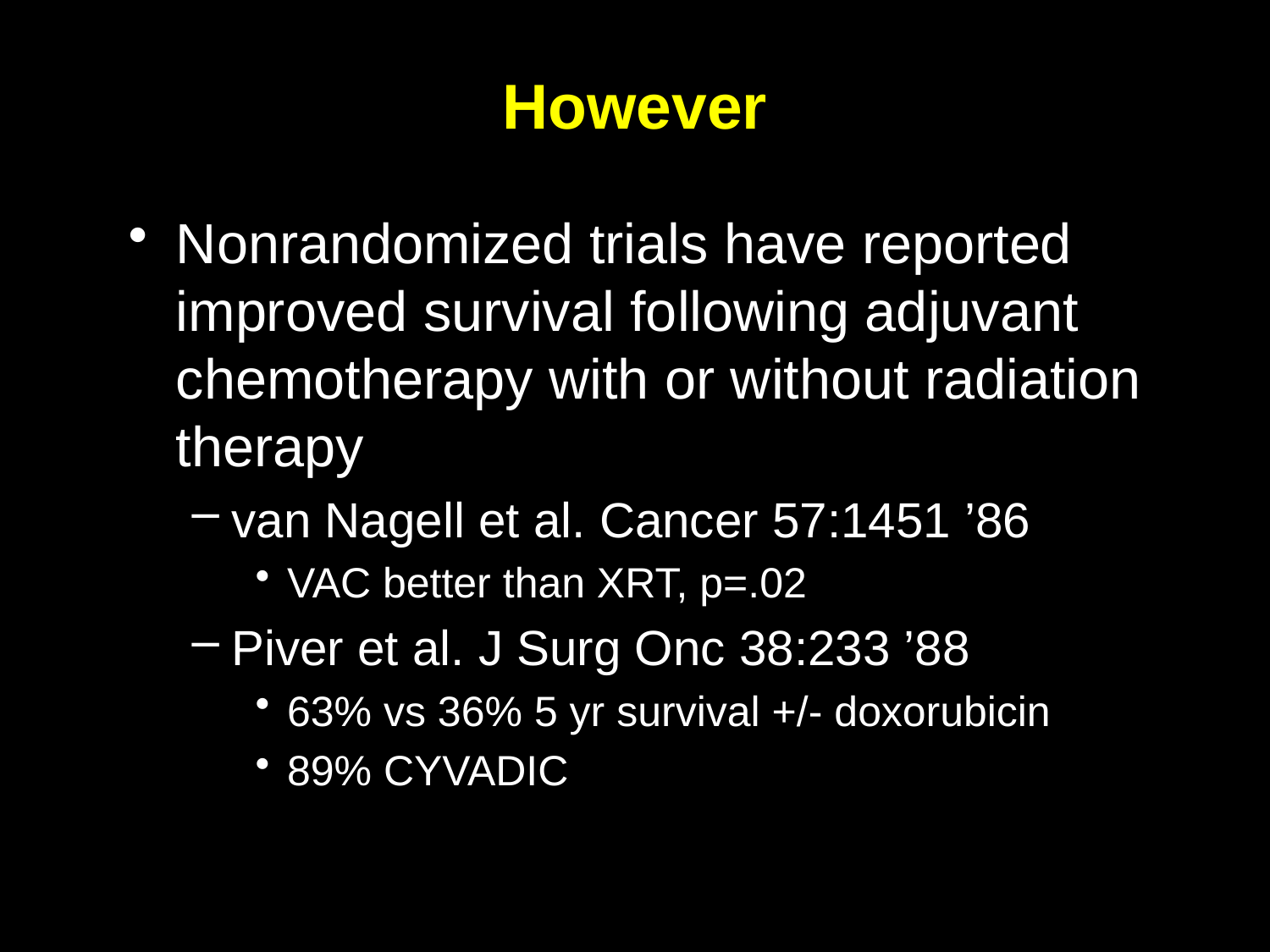

# However
Nonrandomized trials have reported improved survival following adjuvant chemotherapy with or without radiation therapy
van Nagell et al. Cancer 57:1451 ’86
VAC better than XRT, p=.02
Piver et al. J Surg Onc 38:233 ’88
63% vs 36% 5 yr survival +/- doxorubicin
89% CYVADIC